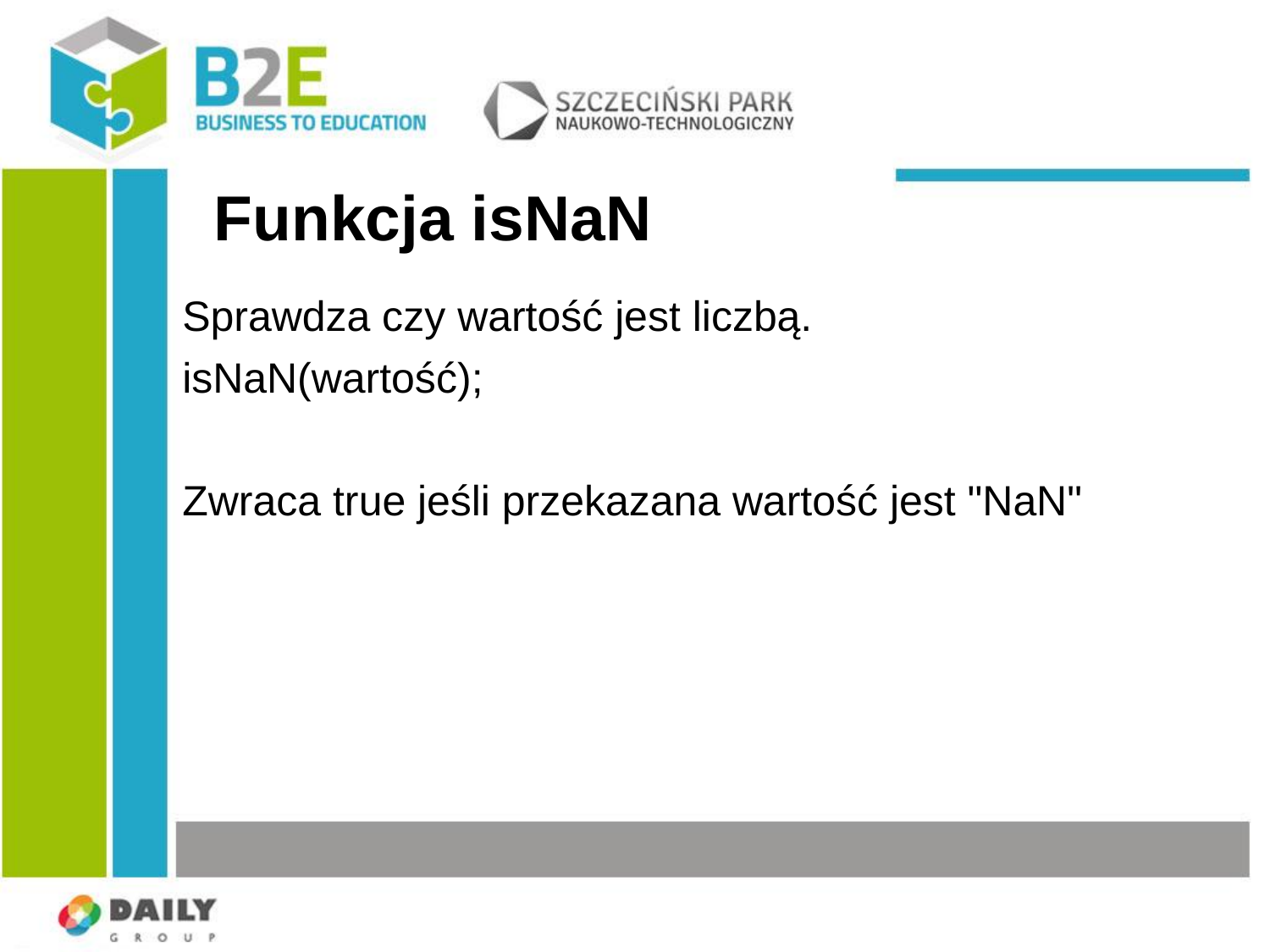

# Funkcja isNaN
Sprawdza czy wartość jest liczbą.
isNaN(wartość);

Zwraca true jeśli przekazana wartość jest "NaN"